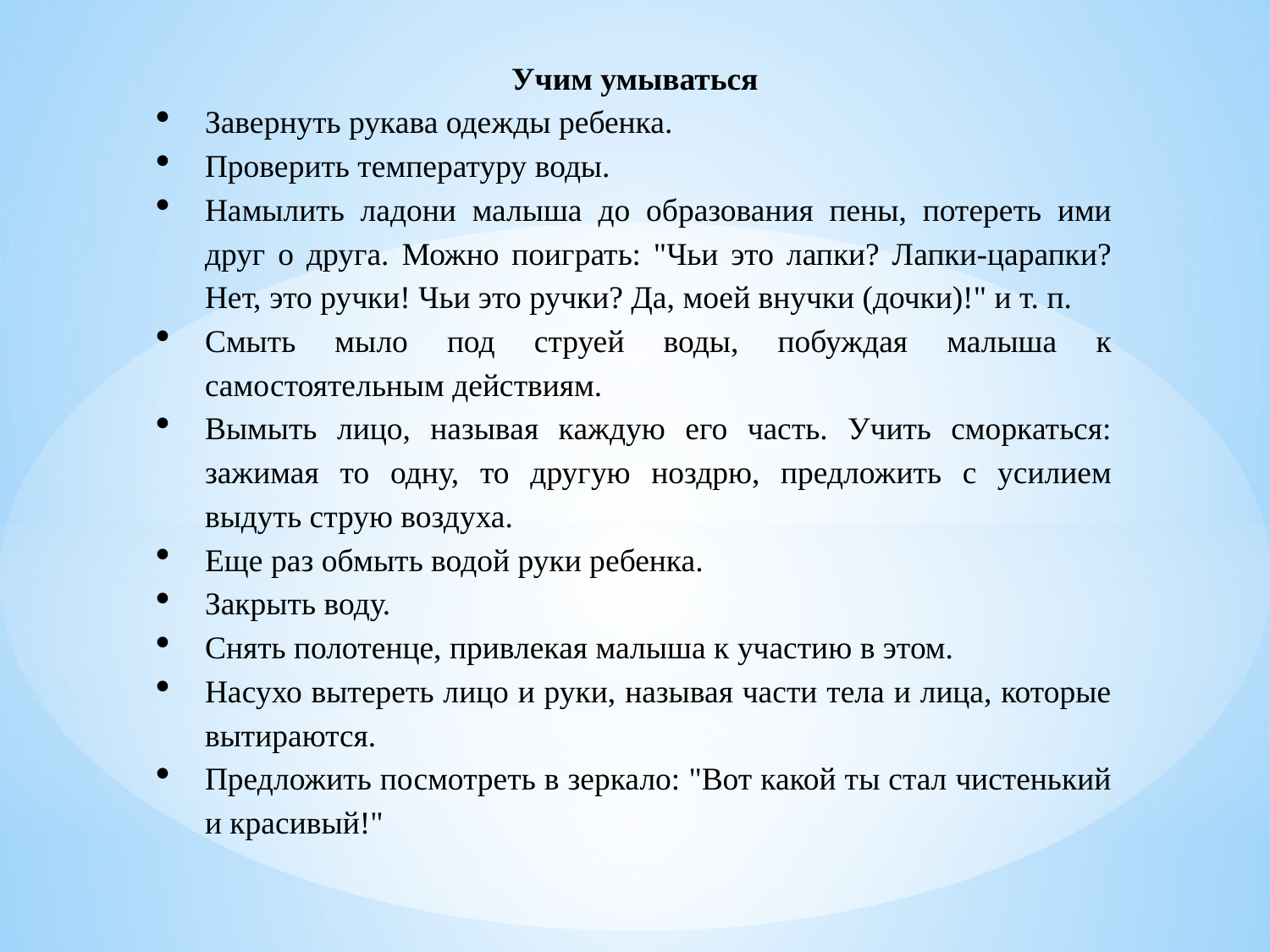

Учим умываться
Завернуть рукава одежды ребенка.
Проверить температуру воды.
Намылить ладони малыша до образования пены, потереть ими друг о друга. Можно поиграть: "Чьи это лапки? Лапки-царапки? Нет, это ручки! Чьи это ручки? Да, моей внучки (дочки)!" и т. п.
Смыть мыло под струей воды, побуждая малыша к самостоятельным действиям.
Вымыть лицо, называя каждую его часть. Учить сморкаться: зажимая то одну, то другую ноздрю, предложить с усилием выдуть струю воздуха.
Еще раз обмыть водой руки ребенка.
Закрыть воду.
Снять полотенце, привлекая малыша к участию в этом.
Насухо вытереть лицо и руки, называя части тела и лица, которые вытираются.
Предложить посмотреть в зеркало: "Вот какой ты стал чистенький и красивый!"